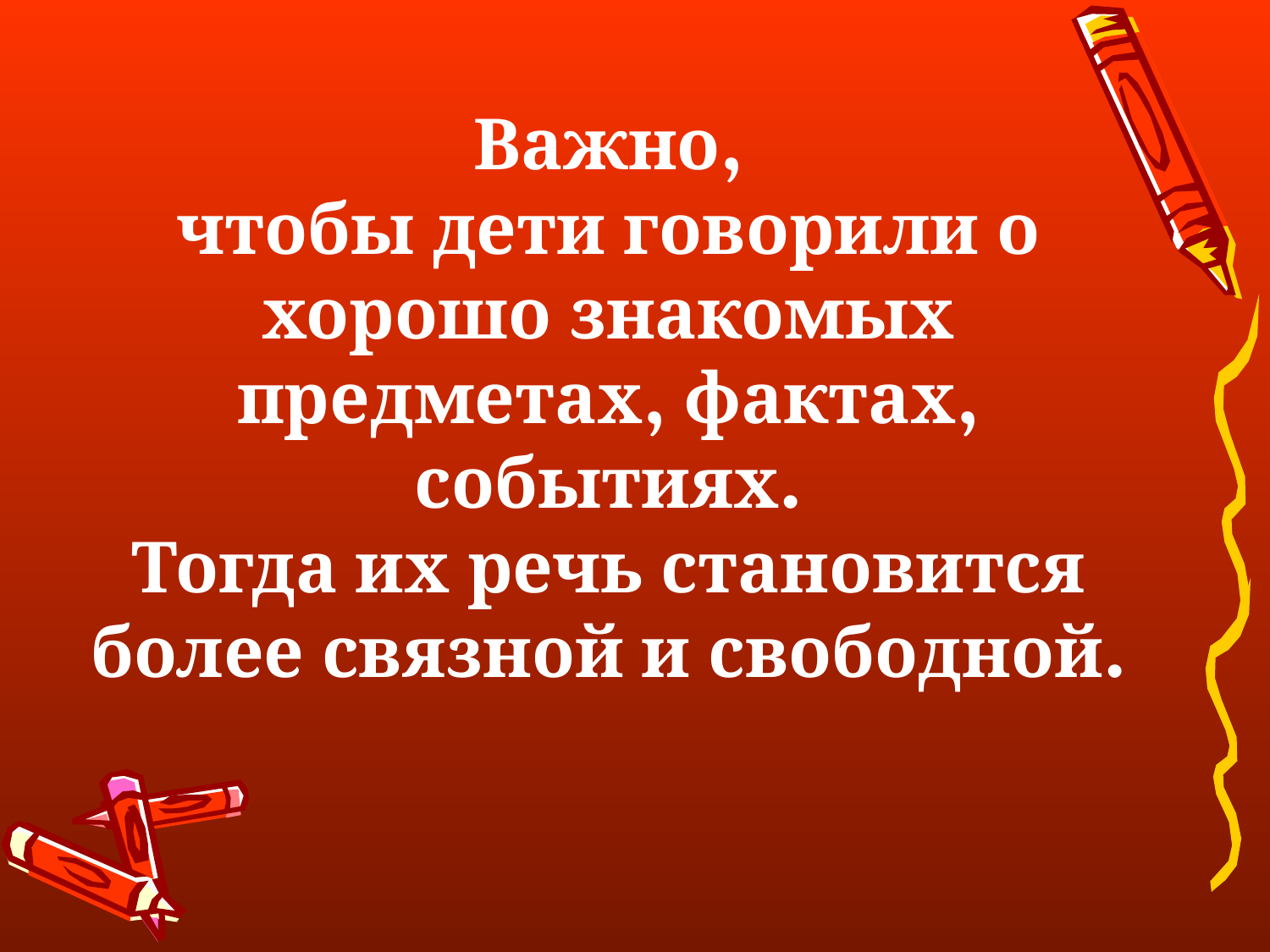

# Важно, чтобы дети говорили о хорошо знакомых предметах, фактах, событиях. Тогда их речь становится более связной и свободной.